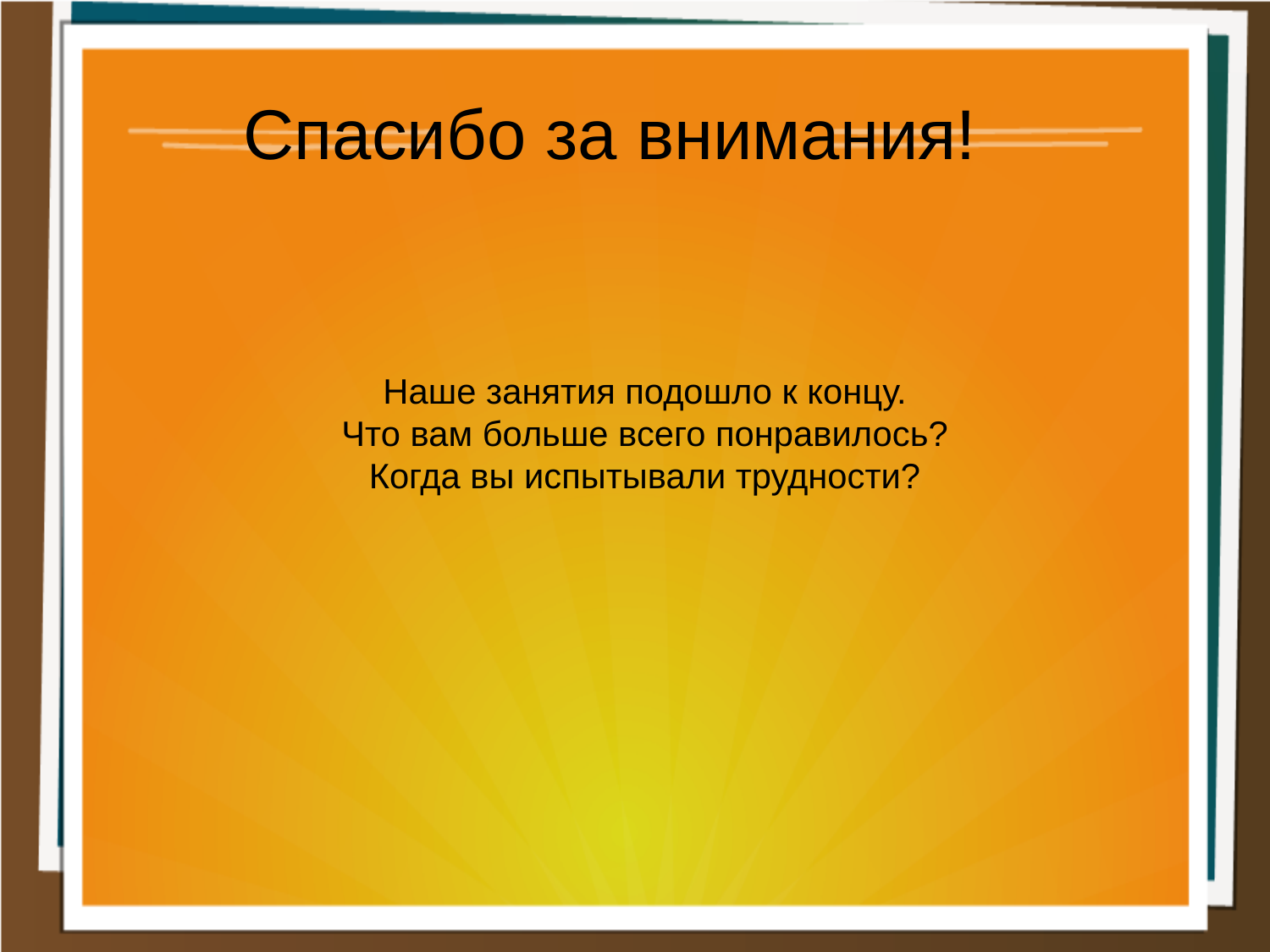

Спасибо за внимания!

Наше занятия подошло к концу.
Что вам больше всего понравилось?
Когда вы испытывали трудности?